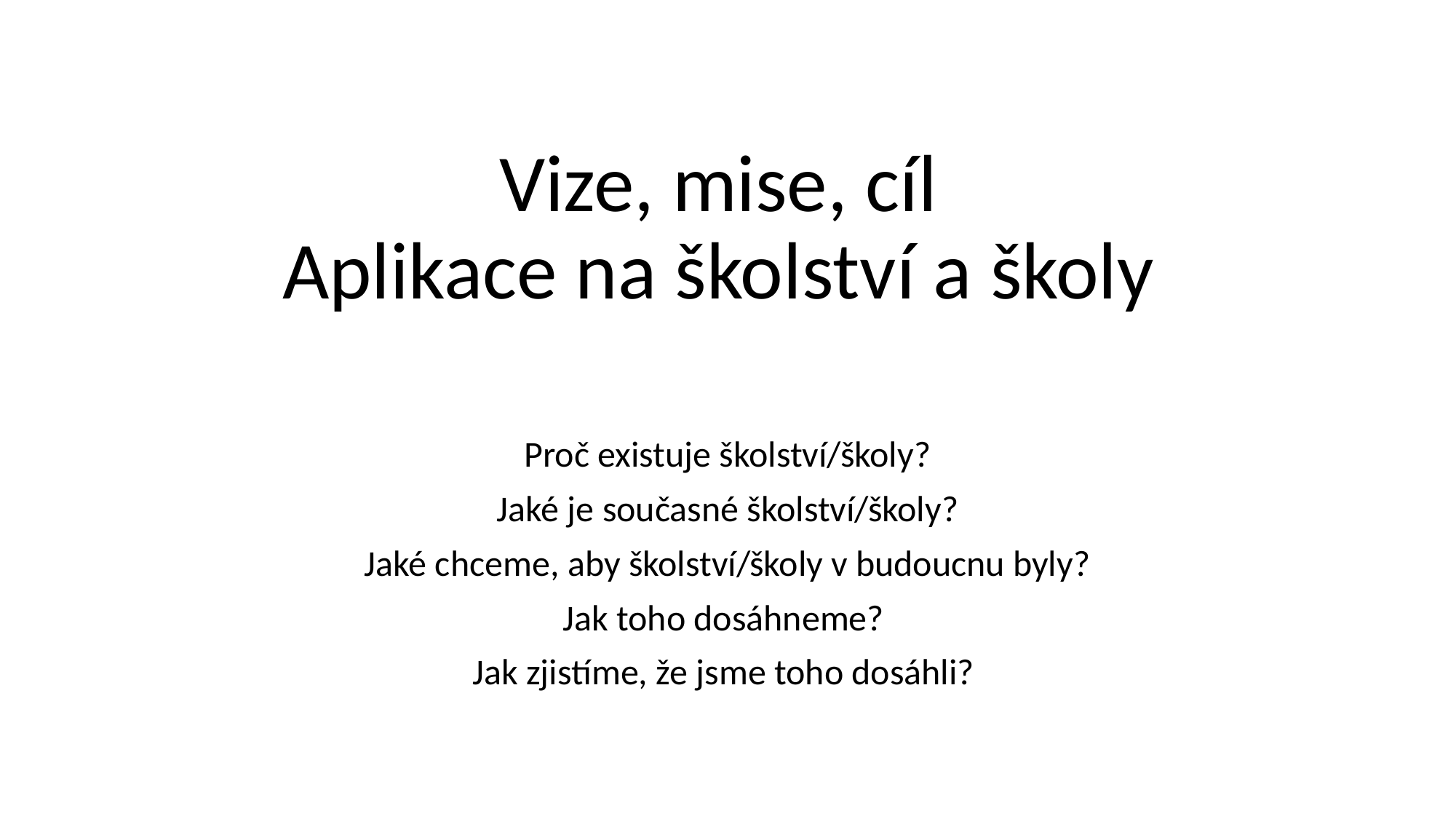

# Vize, mise, cíl Aplikace na školství a školy
Proč existuje školství/školy?
Jaké je současné školství/školy?
Jaké chceme, aby školství/školy v budoucnu byly?
Jak toho dosáhneme?
Jak zjistíme, že jsme toho dosáhli?